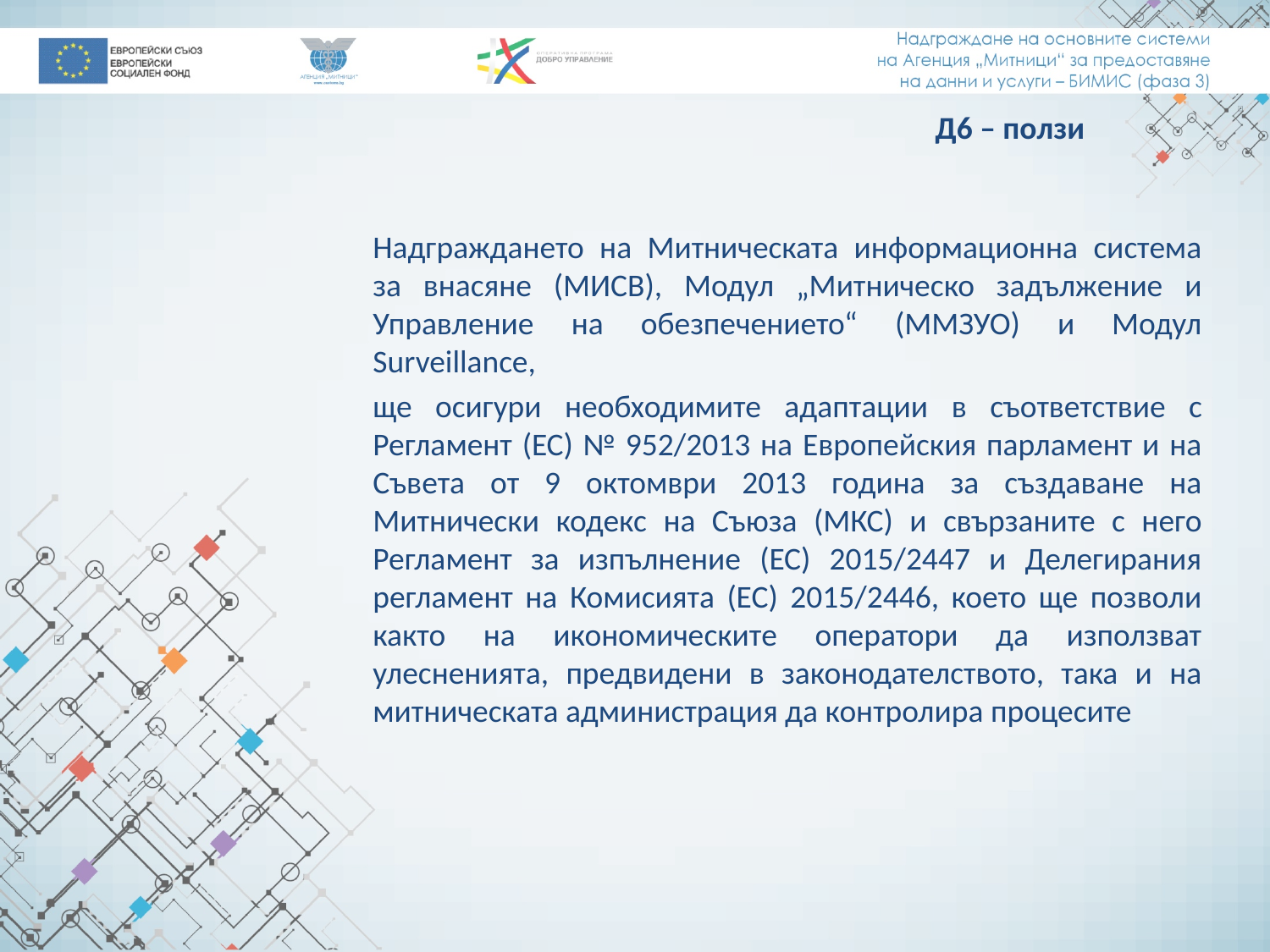

Д6 – ползи

Надграждането на Митническата информационна система за внасяне (МИСВ), Модул „Митническо задължение и Управление на обезпечението“ (ММЗУО) и Модул Surveillance,
ще осигури необходимите адаптации в съответствие с Регламент (ЕС) № 952/2013 на Европейския парламент и на Съвета от 9 октомври 2013 година за създаване на Митнически кодекс на Съюза (МКС) и свързаните с него Регламент за изпълнение (ЕС) 2015/2447 и Делегирания регламент на Комисията (EC) 2015/2446, което ще позволи както на икономическите оператори да използват улесненията, предвидени в законодателството, така и на митническата администрация да контролира процесите